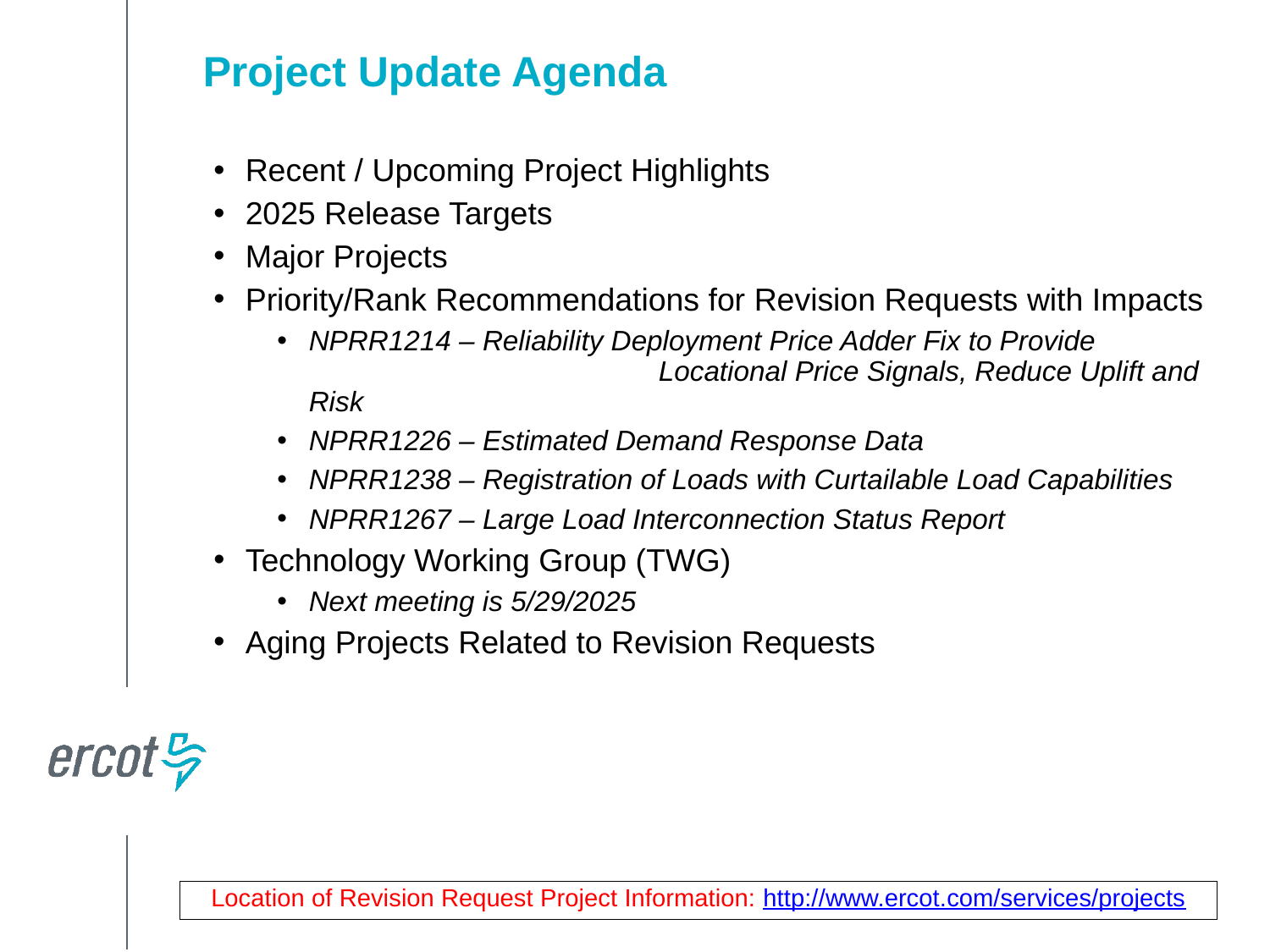

Project Update Agenda
Recent / Upcoming Project Highlights
2025 Release Targets
Major Projects
Priority/Rank Recommendations for Revision Requests with Impacts
NPRR1214 – Reliability Deployment Price Adder Fix to Provide 			Locational Price Signals, Reduce Uplift and Risk
NPRR1226 – Estimated Demand Response Data
NPRR1238 – Registration of Loads with Curtailable Load Capabilities
NPRR1267 – Large Load Interconnection Status Report
Technology Working Group (TWG)
Next meeting is 5/29/2025
Aging Projects Related to Revision Requests
Location of Revision Request Project Information: http://www.ercot.com/services/projects